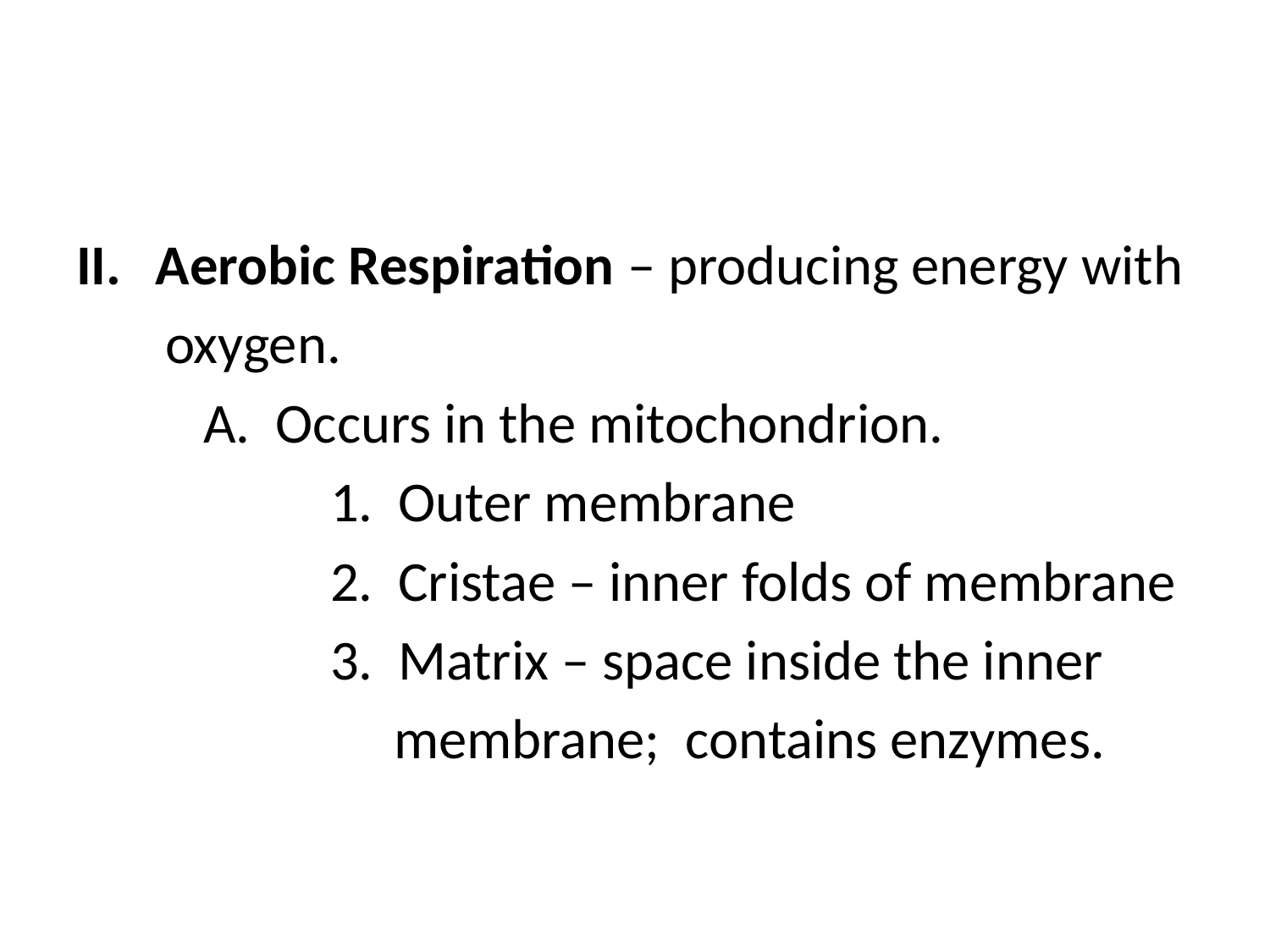

#
Aerobic Respiration – producing energy with
       oxygen.
	A.  Occurs in the mitochondrion.
		1.  Outer membrane
		2.  Cristae – inner folds of membrane
		3.  Matrix – space inside the inner
		     membrane;  contains enzymes.